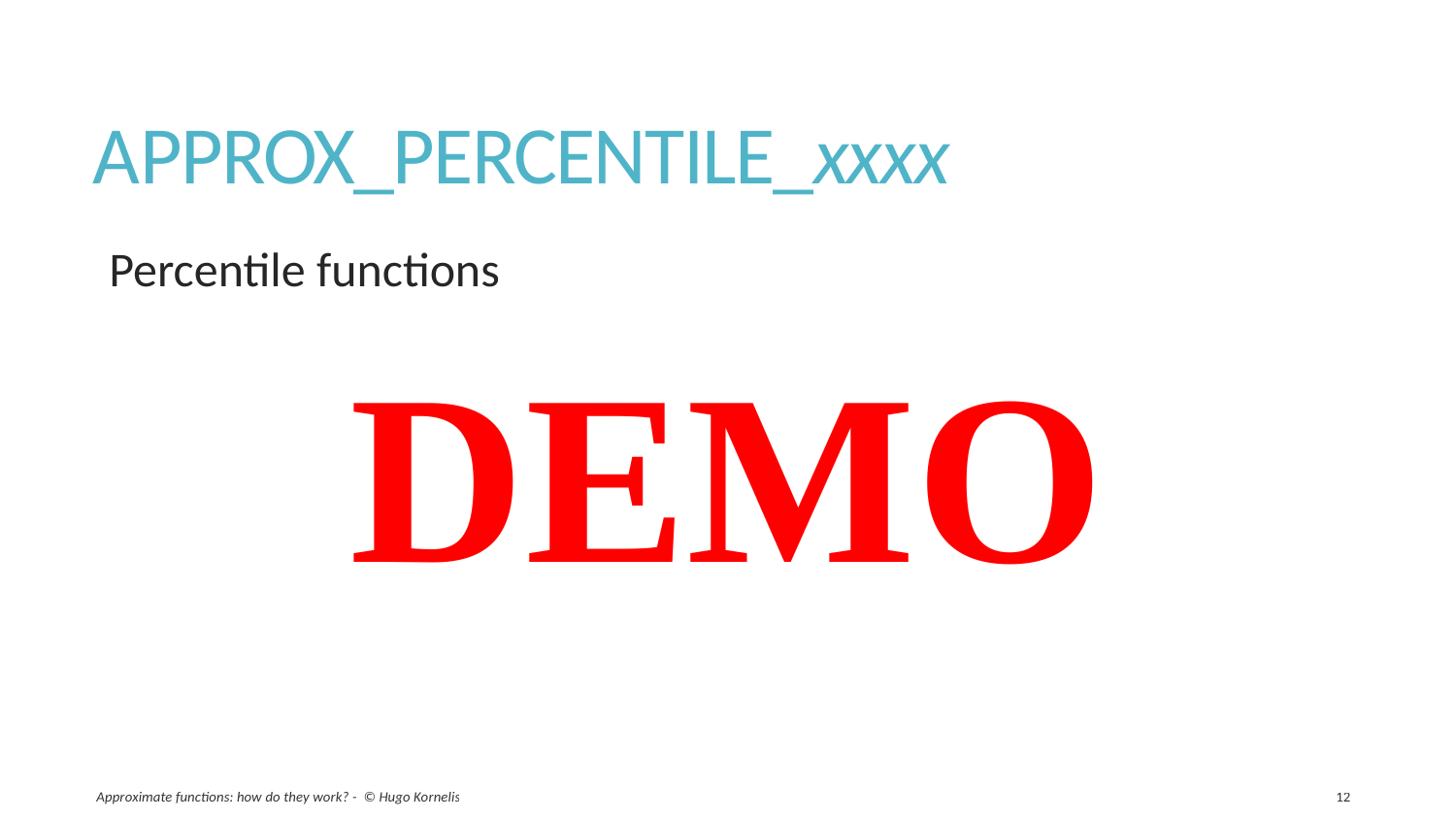

# APPROX_PERCENTILE_xxxx
Percentile functions
DEMO
Approximate functions: how do they work? -  © Hugo Kornelis
12